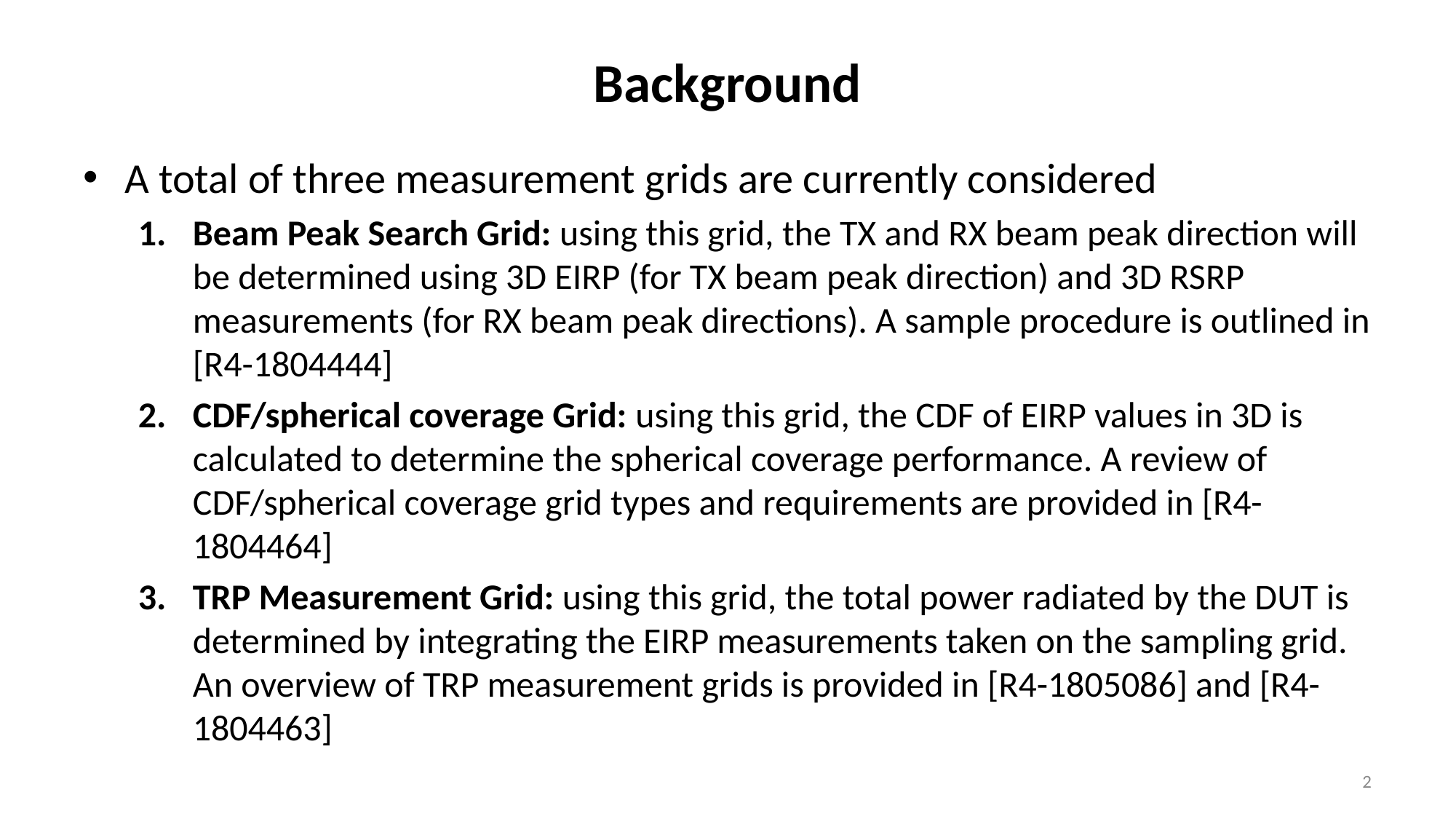

# Background
A total of three measurement grids are currently considered
Beam Peak Search Grid: using this grid, the TX and RX beam peak direction will be determined using 3D EIRP (for TX beam peak direction) and 3D RSRP measurements (for RX beam peak directions). A sample procedure is outlined in [R4-1804444]
CDF/spherical coverage Grid: using this grid, the CDF of EIRP values in 3D is calculated to determine the spherical coverage performance. A review of CDF/spherical coverage grid types and requirements are provided in [R4-1804464]
TRP Measurement Grid: using this grid, the total power radiated by the DUT is determined by integrating the EIRP measurements taken on the sampling grid. An overview of TRP measurement grids is provided in [R4-1805086] and [R4-1804463]

2